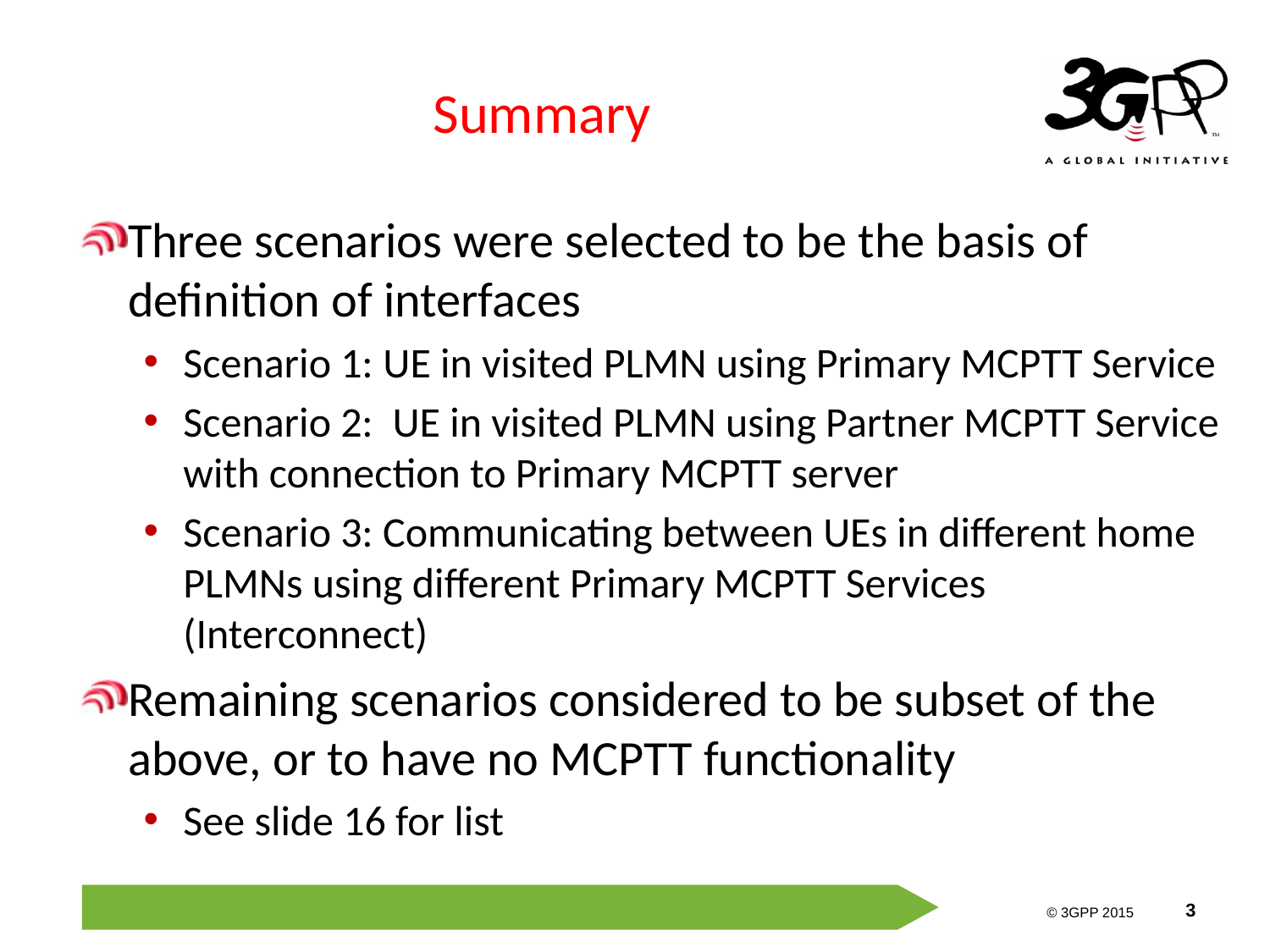

# Summary
Three scenarios were selected to be the basis of definition of interfaces
Scenario 1: UE in visited PLMN using Primary MCPTT Service
Scenario 2:  UE in visited PLMN using Partner MCPTT Service with connection to Primary MCPTT server
Scenario 3: Communicating between UEs in different home PLMNs using different Primary MCPTT Services (Interconnect)
Remaining scenarios considered to be subset of the above, or to have no MCPTT functionality
See slide 16 for list